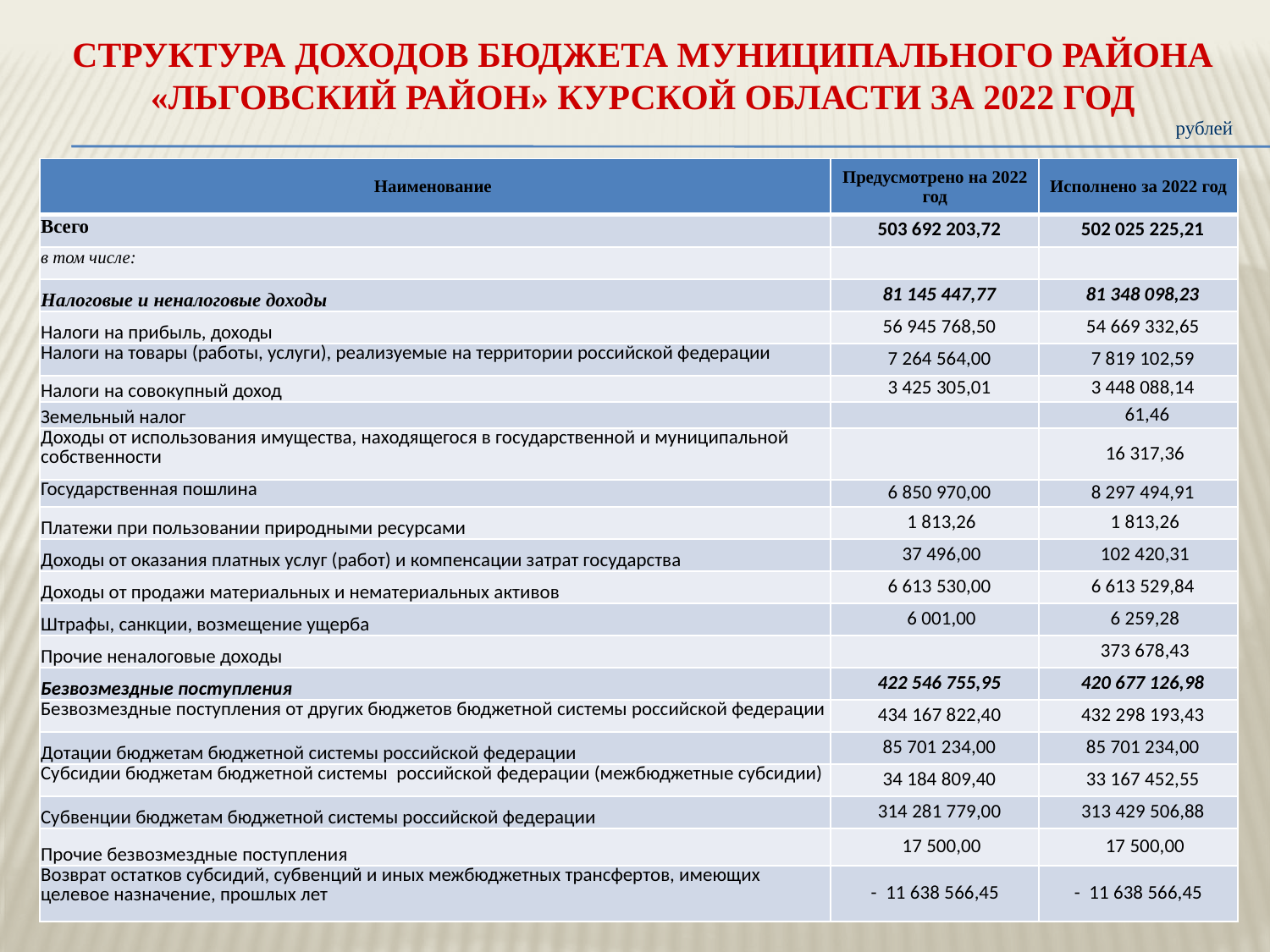

# Структура доходов бюджета МУНИЦИПАЛЬНОГО РАЙОНА «ЛЬГОВСКИЙ РАЙОН» Курской области за 2022 год
рублей
| Наименование | Предусмотрено на 2022 год | Исполнено за 2022 год |
| --- | --- | --- |
| Всего | 503 692 203,72 | 502 025 225,21 |
| в том числе: |  |  |
| Налоговые и неналоговые доходы | 81 145 447,77 | 81 348 098,23 |
| Налоги на прибыль, доходы | 56 945 768,50 | 54 669 332,65 |
| Налоги на товары (работы, услуги), реализуемые на территории российской федерации | 7 264 564,00 | 7 819 102,59 |
| Налоги на совокупный доход | 3 425 305,01 | 3 448 088,14 |
| Земельный налог |  | 61,46 |
| Доходы от использования имущества, находящегося в государственной и муниципальной собственности |  | 16 317,36 |
| Государственная пошлина | 6 850 970,00 | 8 297 494,91 |
| Платежи при пользовании природными ресурсами | 1 813,26 | 1 813,26 |
| Доходы от оказания платных услуг (работ) и компенсации затрат государства | 37 496,00 | 102 420,31 |
| Доходы от продажи материальных и нематериальных активов | 6 613 530,00 | 6 613 529,84 |
| Штрафы, санкции, возмещение ущерба | 6 001,00 | 6 259,28 |
| Прочие неналоговые доходы |  | 373 678,43 |
| Безвозмездные поступления | 422 546 755,95 | 420 677 126,98 |
| Безвозмездные поступления от других бюджетов бюджетной системы российской федерации | 434 167 822,40 | 432 298 193,43 |
| Дотации бюджетам бюджетной системы российской федерации | 85 701 234,00 | 85 701 234,00 |
| Субсидии бюджетам бюджетной системы российской федерации (межбюджетные субсидии) | 34 184 809,40 | 33 167 452,55 |
| Субвенции бюджетам бюджетной системы российской федерации | 314 281 779,00 | 313 429 506,88 |
| Прочие безвозмездные поступления | 17 500,00 | 17 500,00 |
| Возврат остатков субсидий, субвенций и иных межбюджетных трансфертов, имеющих целевое назначение, прошлых лет | -  11 638 566,45 | -  11 638 566,45 |